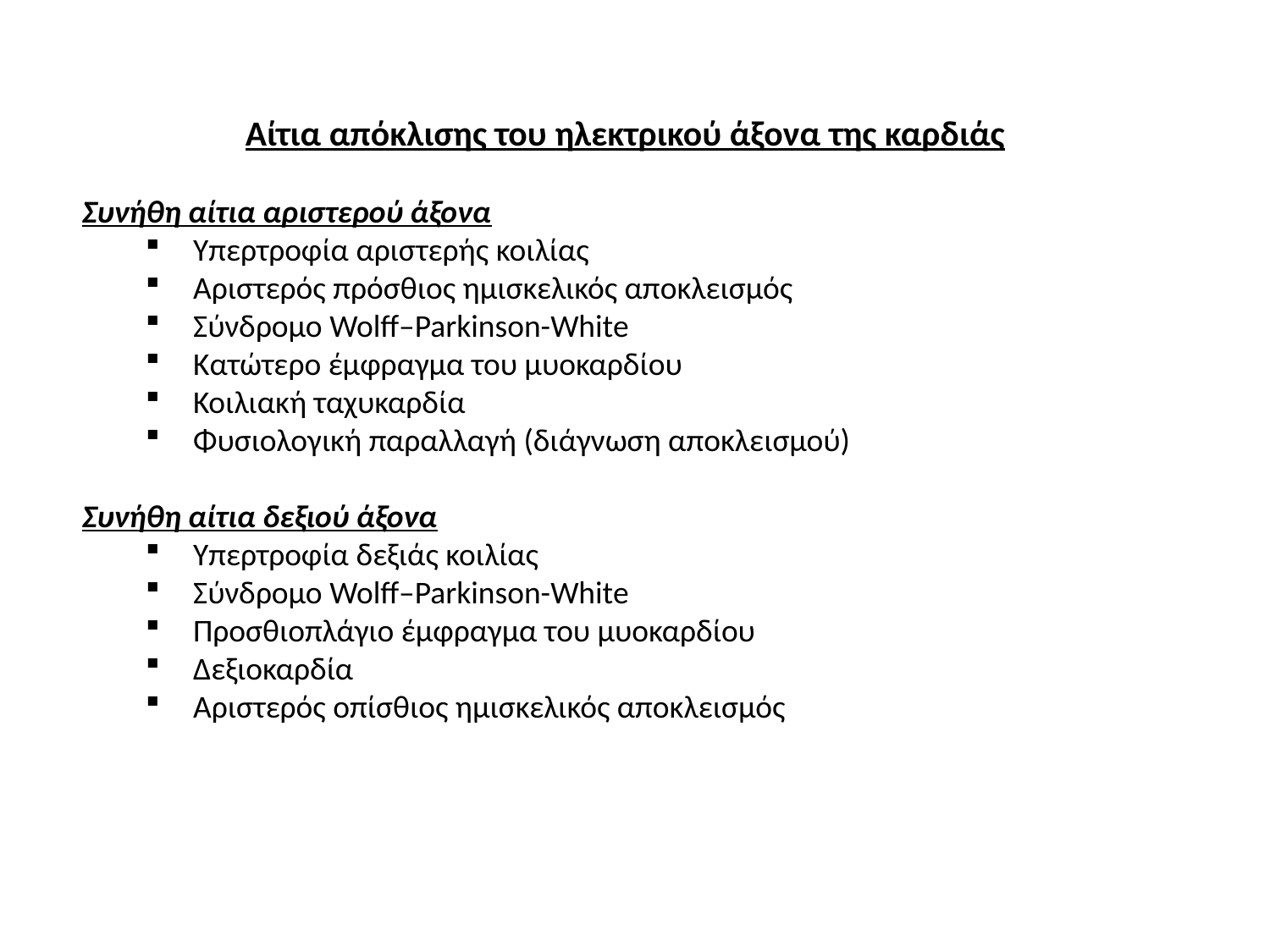

Αίτια απόκλισης του ηλεκτρικού άξονα της καρδιάς

Συνήθη αίτια αριστερού άξονα
Υπερτροφία αριστερής κοιλίας
Αριστερός πρόσθιος ημισκελικός αποκλεισμός
Σύνδρομο Wolff–Parkinson-White
Κατώτερο έμφραγμα του μυοκαρδίου
Κοιλιακή ταχυκαρδία
Φυσιολογική παραλλαγή (διάγνωση αποκλεισμού)

Συνήθη αίτια δεξιού άξονα
Υπερτροφία δεξιάς κοιλίας
Σύνδρομο Wolff–Parkinson-White
Προσθιοπλάγιο έμφραγμα του μυοκαρδίου
Δεξιοκαρδία
Αριστερός οπίσθιος ημισκελικός αποκλεισμός